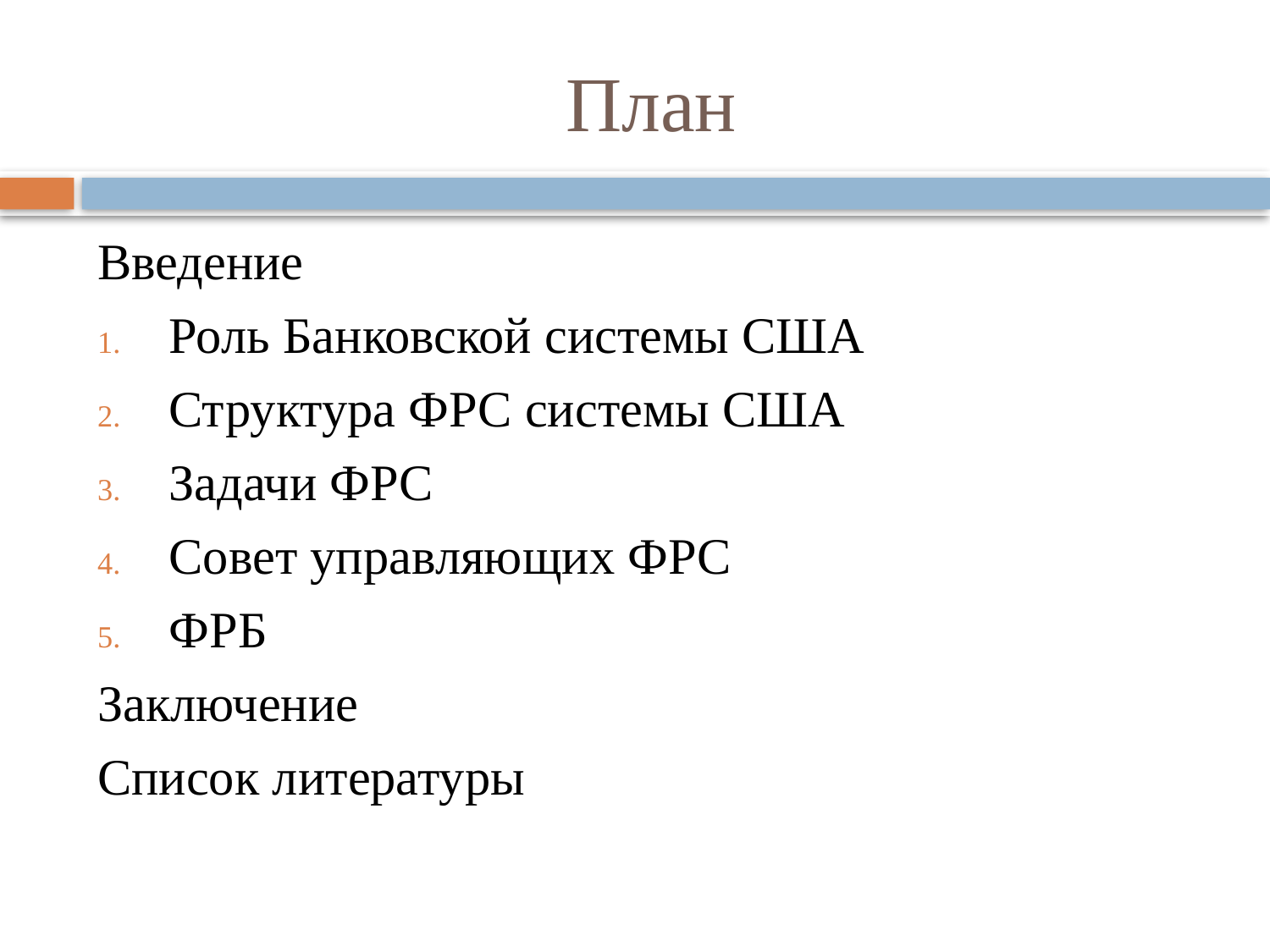

# План
Введение
Роль Банковской системы США
Структура ФРС системы США
Задачи ФРС
Совет управляющих ФРС
ФРБ
Заключение
Список литературы